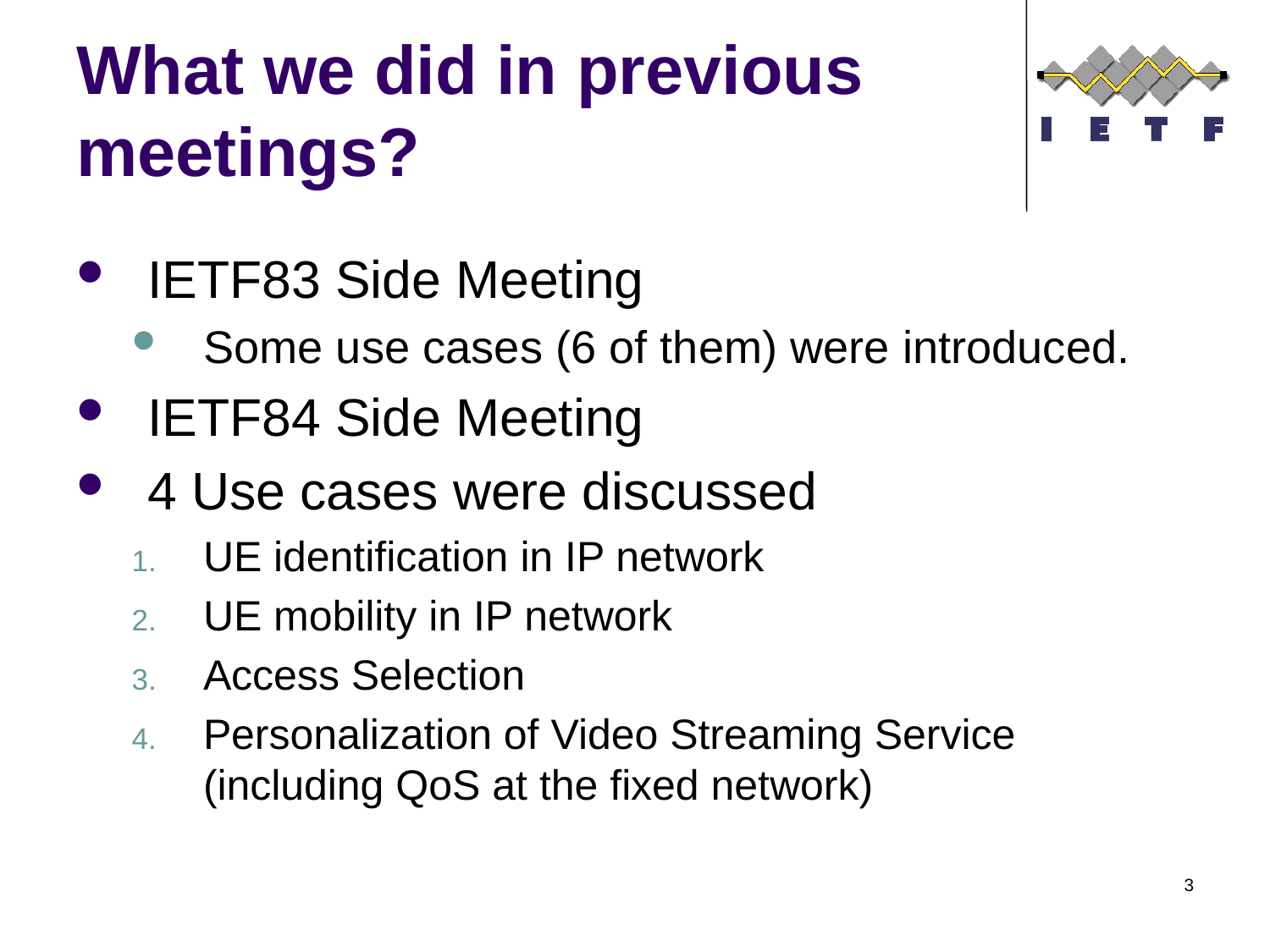

# What we did in previous meetings?
IETF83 Side Meeting
Some use cases (6 of them) were introduced.
IETF84 Side Meeting
4 Use cases were discussed
UE identification in IP network
UE mobility in IP network
Access Selection
Personalization of Video Streaming Service (including QoS at the fixed network)
3